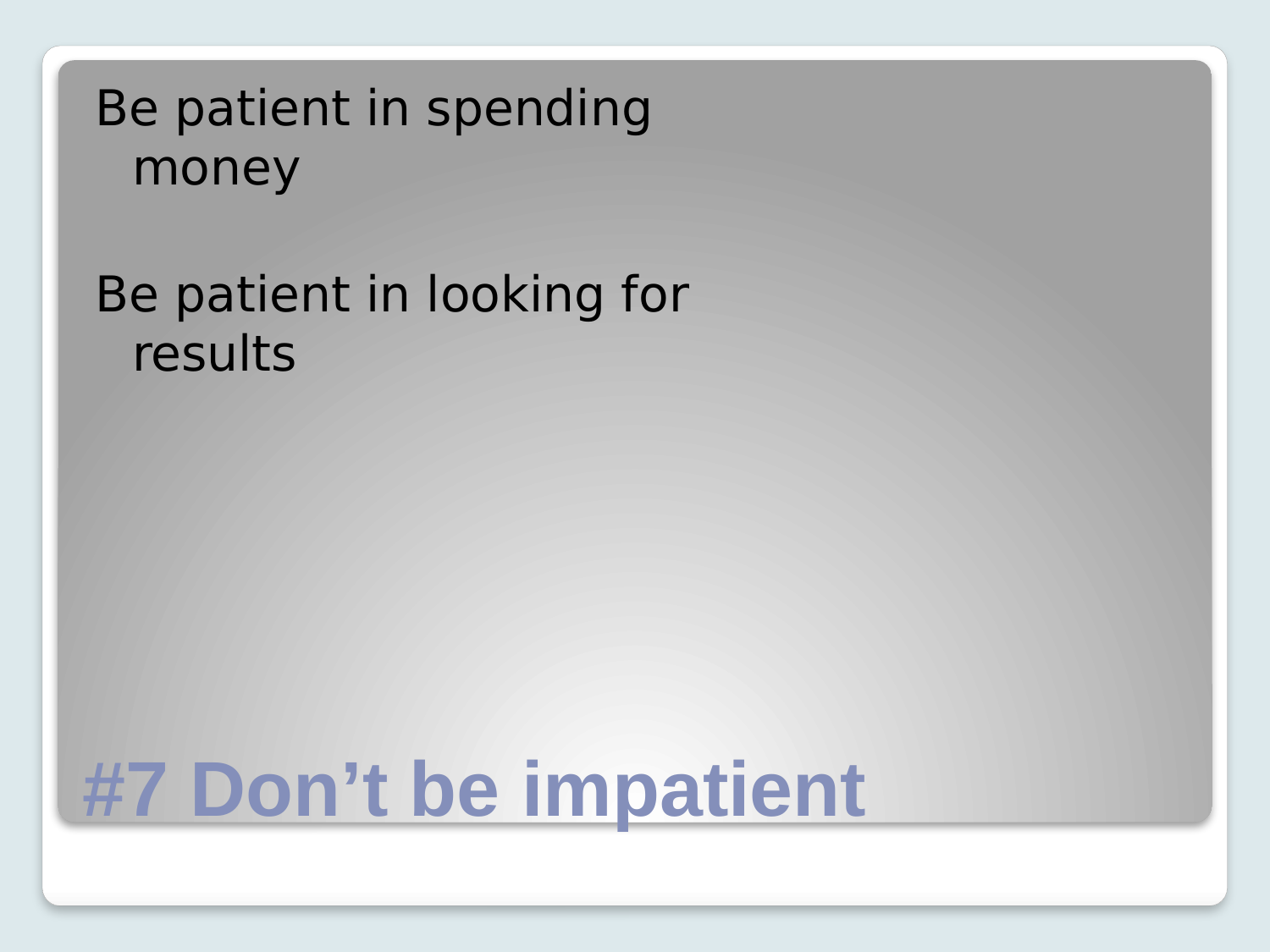

Be patient in spending money

Be patient in looking for results
# #7 Don’t be impatient